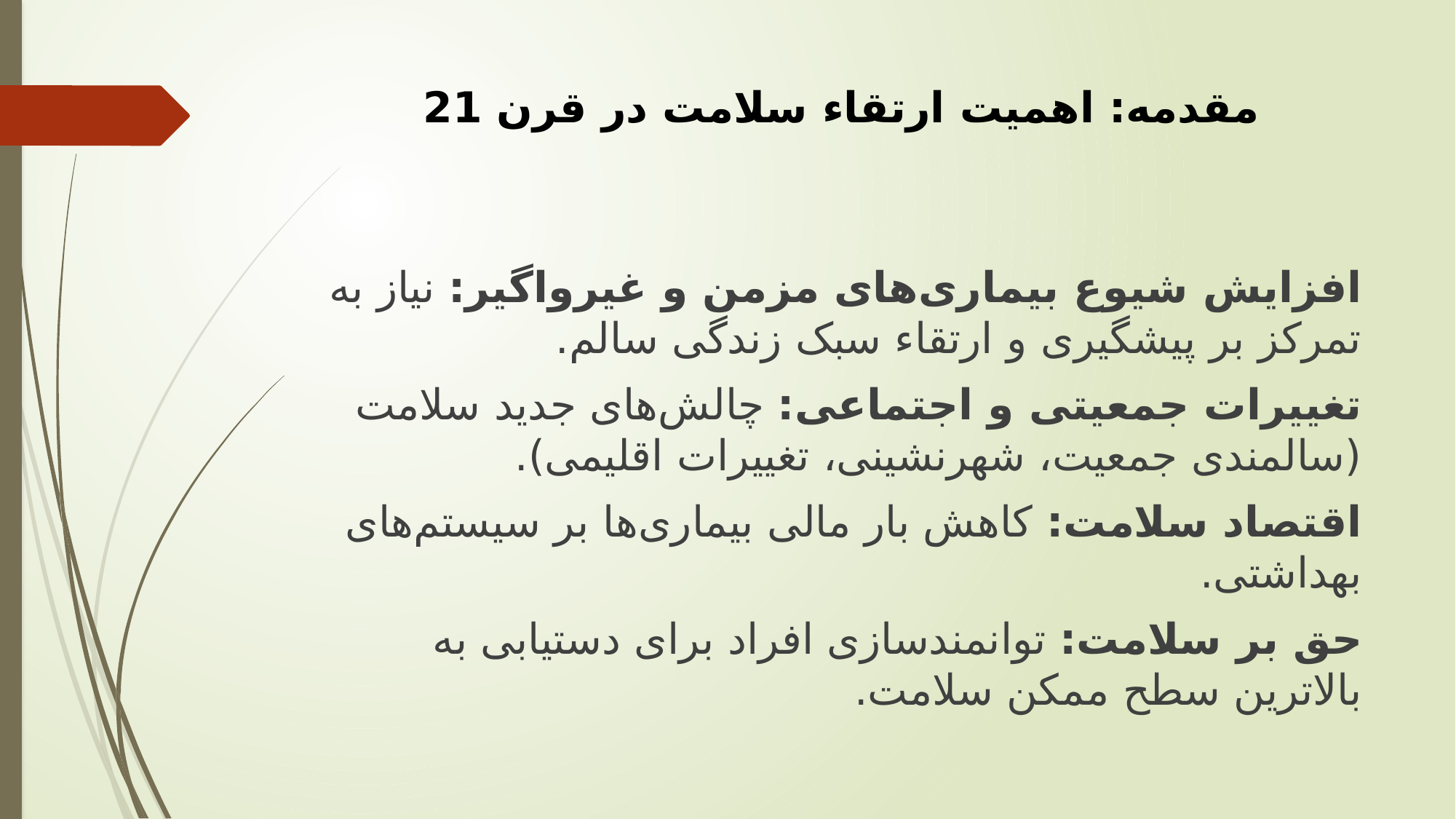

# مقدمه: اهمیت ارتقاء سلامت در قرن 21
افزایش شیوع بیماری‌های مزمن و غیرواگیر: نیاز به تمرکز بر پیشگیری و ارتقاء سبک زندگی سالم.
تغییرات جمعیتی و اجتماعی: چالش‌های جدید سلامت (سالمندی جمعیت، شهرنشینی، تغییرات اقلیمی).
اقتصاد سلامت: کاهش بار مالی بیماری‌ها بر سیستم‌های بهداشتی.
حق بر سلامت: توانمندسازی افراد برای دستیابی به بالاترین سطح ممکن سلامت.